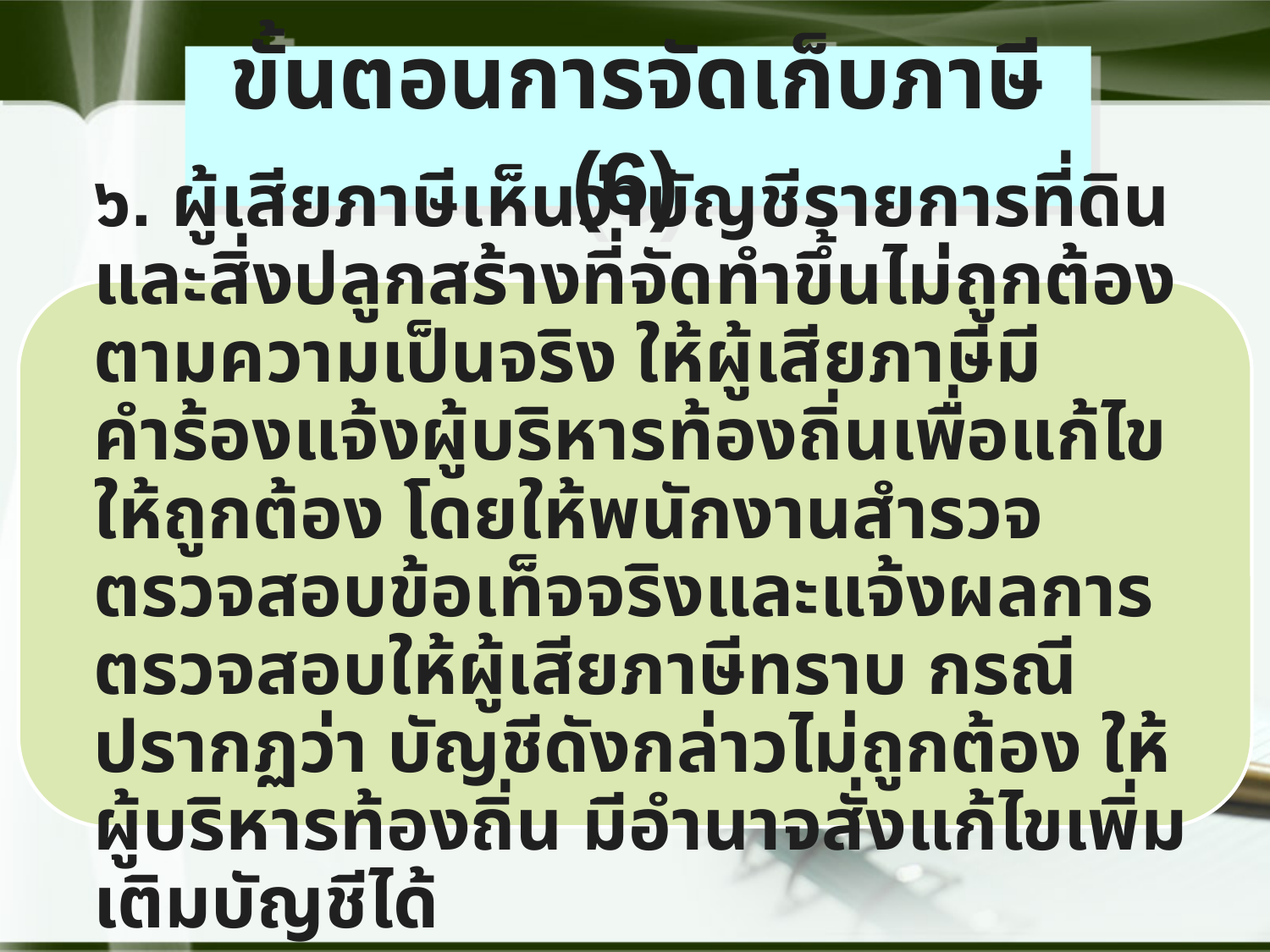

# ขั้นตอนการจัดเก็บภาษี (6)
๖. ผู้เสียภาษีเห็นว่าบัญชีรายการที่ดินและสิ่งปลูกสร้างที่จัดทำขึ้นไม่ถูกต้องตามความเป็นจริง ให้ผู้เสียภาษีมีคำร้องแจ้งผู้บริหารท้องถิ่นเพื่อแก้ไขให้ถูกต้อง โดยให้พนักงานสำรวจตรวจสอบข้อเท็จจริงและแจ้งผลการตรวจสอบให้ผู้เสียภาษีทราบ กรณีปรากฏว่า บัญชีดังกล่าวไม่ถูกต้อง ให้ผู้บริหารท้องถิ่น มีอำนาจสั่งแก้ไขเพิ่มเติมบัญชีได้